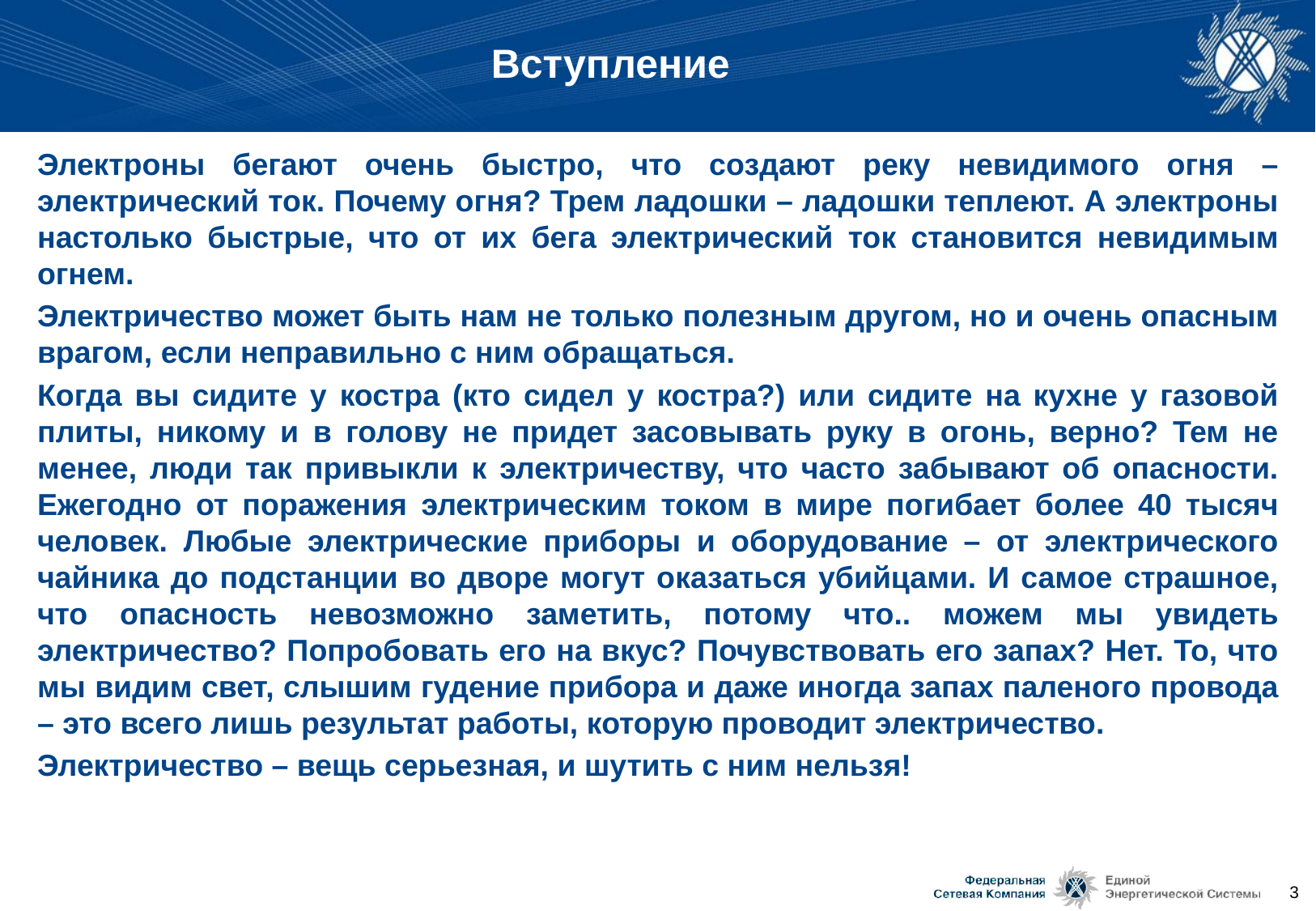

# Вступление
Электроны бегают очень быстро, что создают реку невидимого огня – электрический ток. Почему огня? Трем ладошки – ладошки теплеют. А электроны настолько быстрые, что от их бега электрический ток становится невидимым огнем.
Электричество может быть нам не только полезным другом, но и очень опасным врагом, если неправильно с ним обращаться.
Когда вы сидите у костра (кто сидел у костра?) или сидите на кухне у газовой плиты, никому и в голову не придет засовывать руку в огонь, верно? Тем не менее, люди так привыкли к электричеству, что часто забывают об опасности. Ежегодно от поражения электрическим током в мире погибает более 40 тысяч человек. Любые электрические приборы и оборудование – от электрического чайника до подстанции во дворе могут оказаться убийцами. И самое страшное, что опасность невозможно заметить, потому что.. можем мы увидеть электричество? Попробовать его на вкус? Почувствовать его запах? Нет. То, что мы видим свет, слышим гудение прибора и даже иногда запах паленого провода – это всего лишь результат работы, которую проводит электричество.
Электричество – вещь серьезная, и шутить с ним нельзя!
3